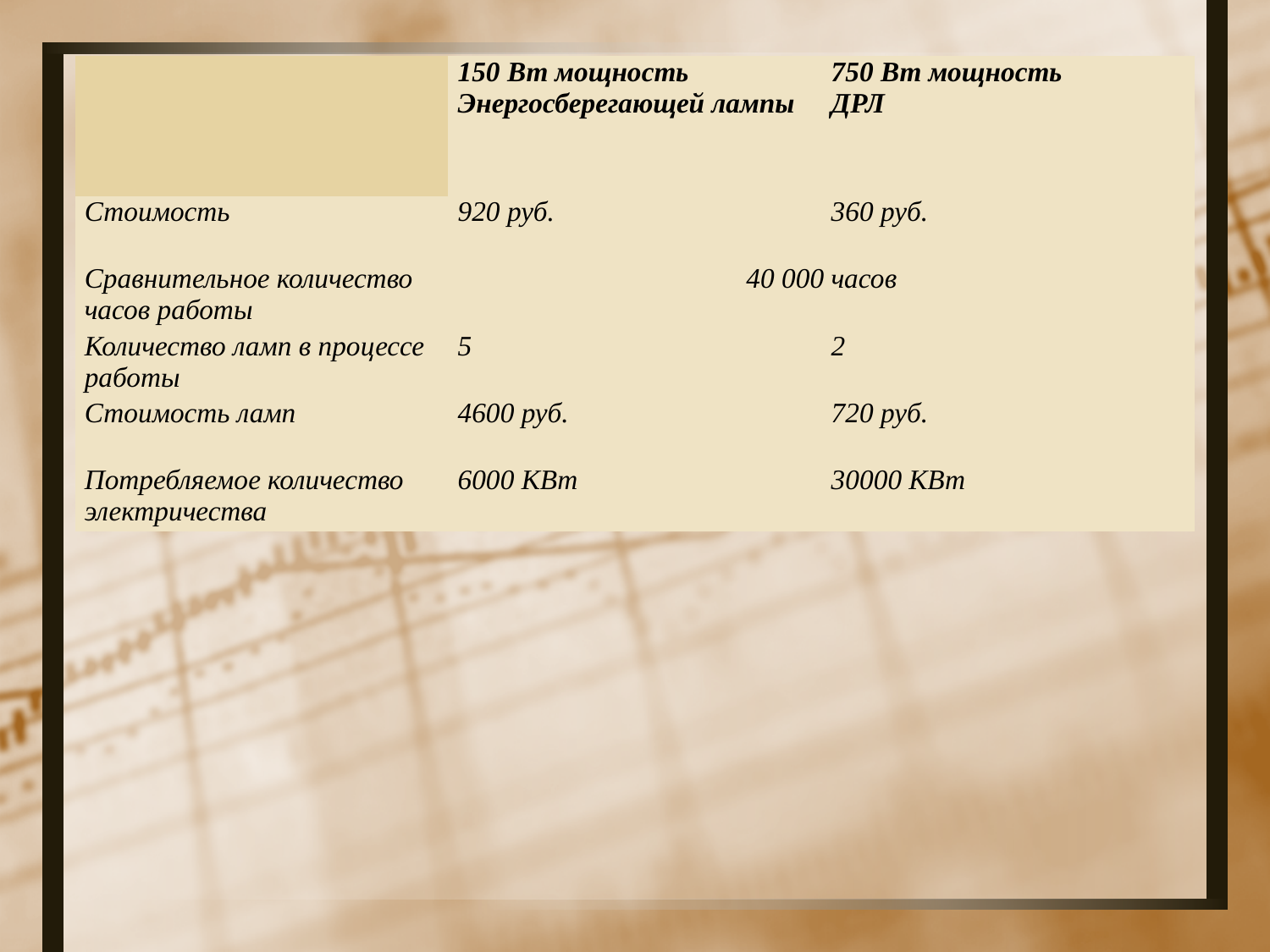

|  | 150 Вт мощность Энергосберегающей лампы | 750 Вт мощность ДРЛ |
| --- | --- | --- |
| Стоимость | 920 руб. | 360 руб. |
| Сравнительное количество часов работы | 40 000 часов |  |
| Количество ламп в процессе работы | 5 | 2 |
| Стоимость ламп | 4600 руб. | 720 руб. |
| Потребляемое количество электричества | 6000 КВт | 30000 КВт |
#